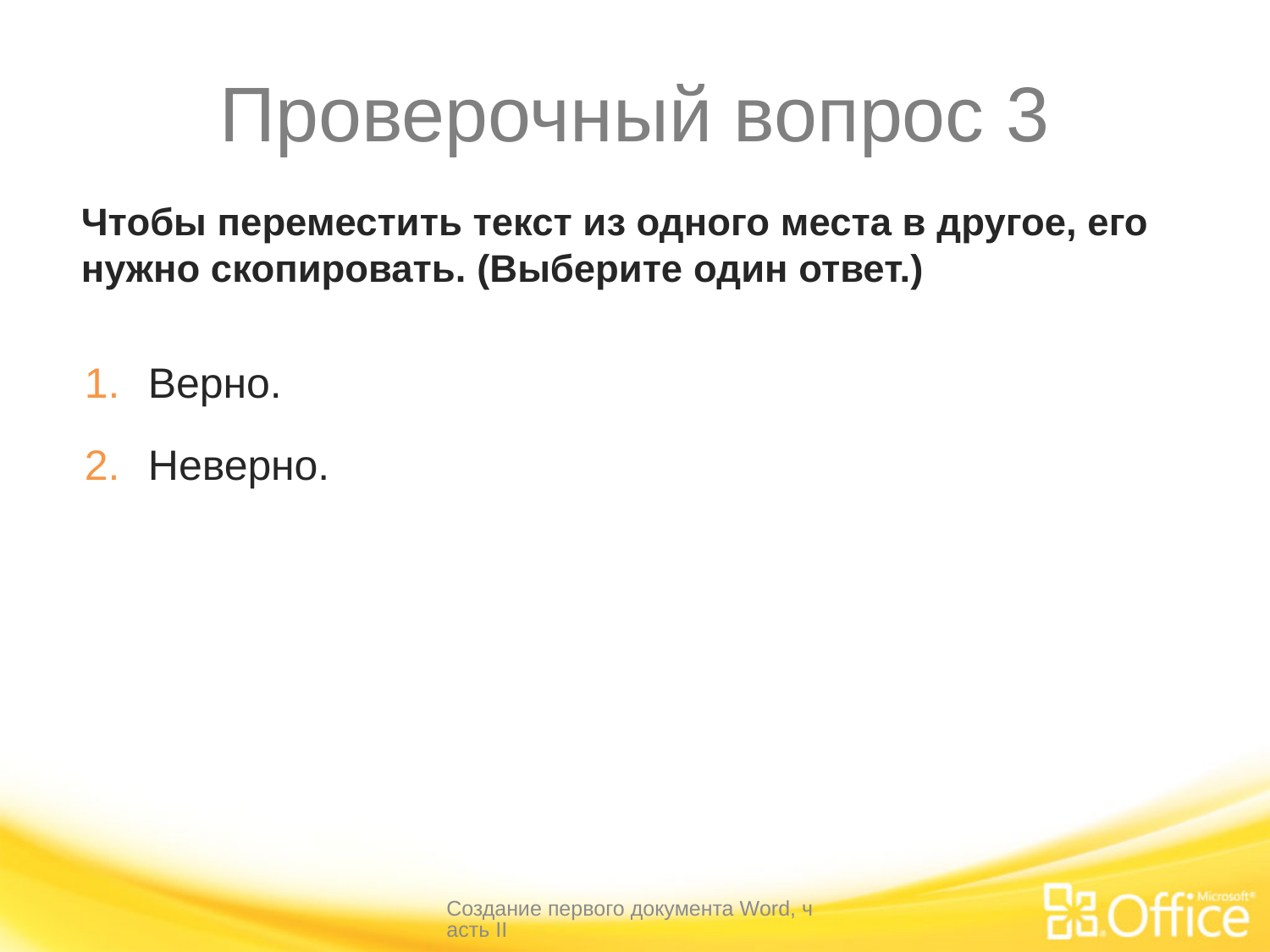

# Проверочный вопрос 3
Чтобы переместить текст из одного места в другое, его нужно скопировать. (Выберите один ответ.)
Верно.
Неверно.
Создание первого документа Word, часть II